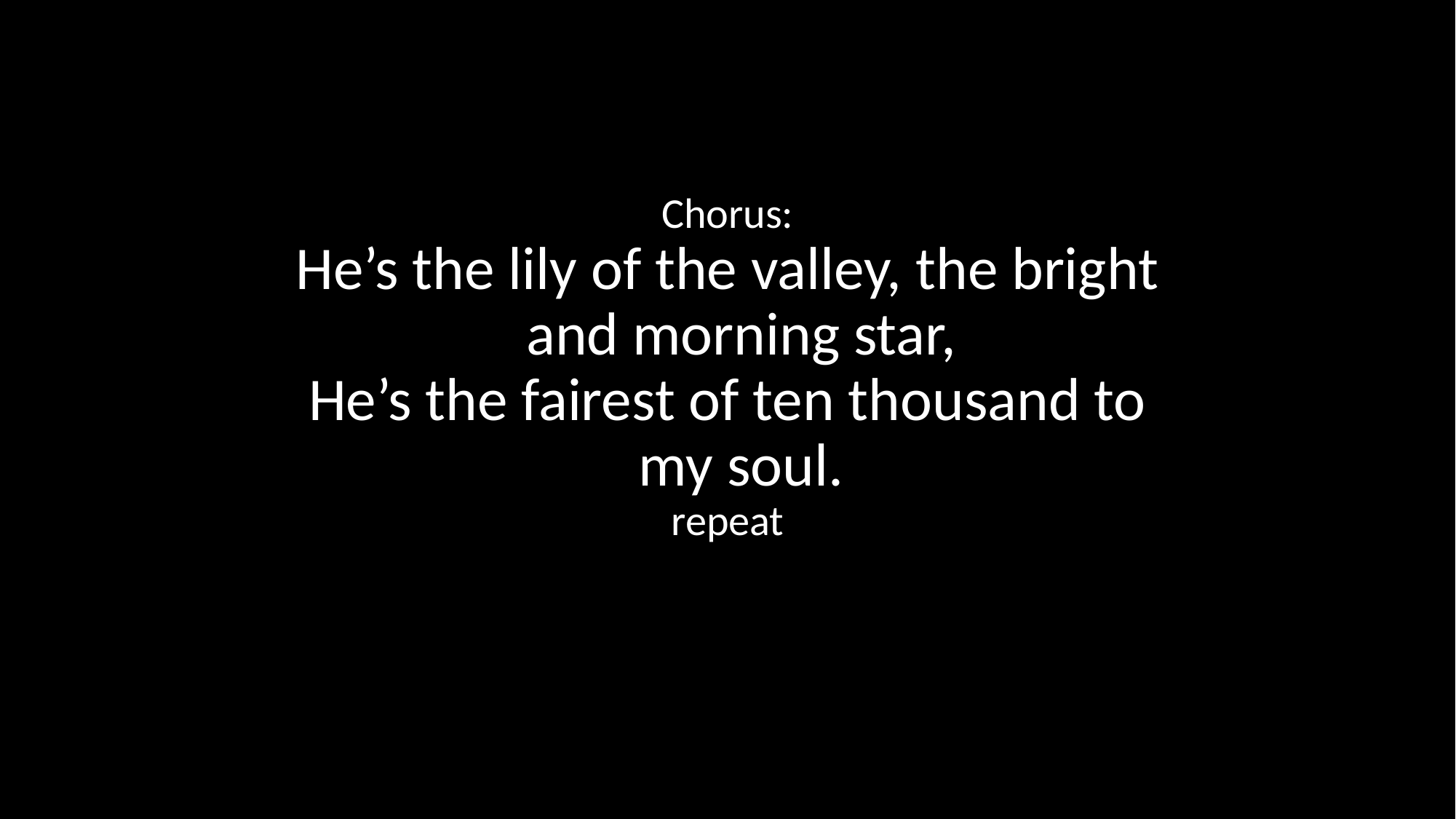

Chorus:
He’s the lily of the valley, the bright and morning star,
He’s the fairest of ten thousand to my soul.
repeat